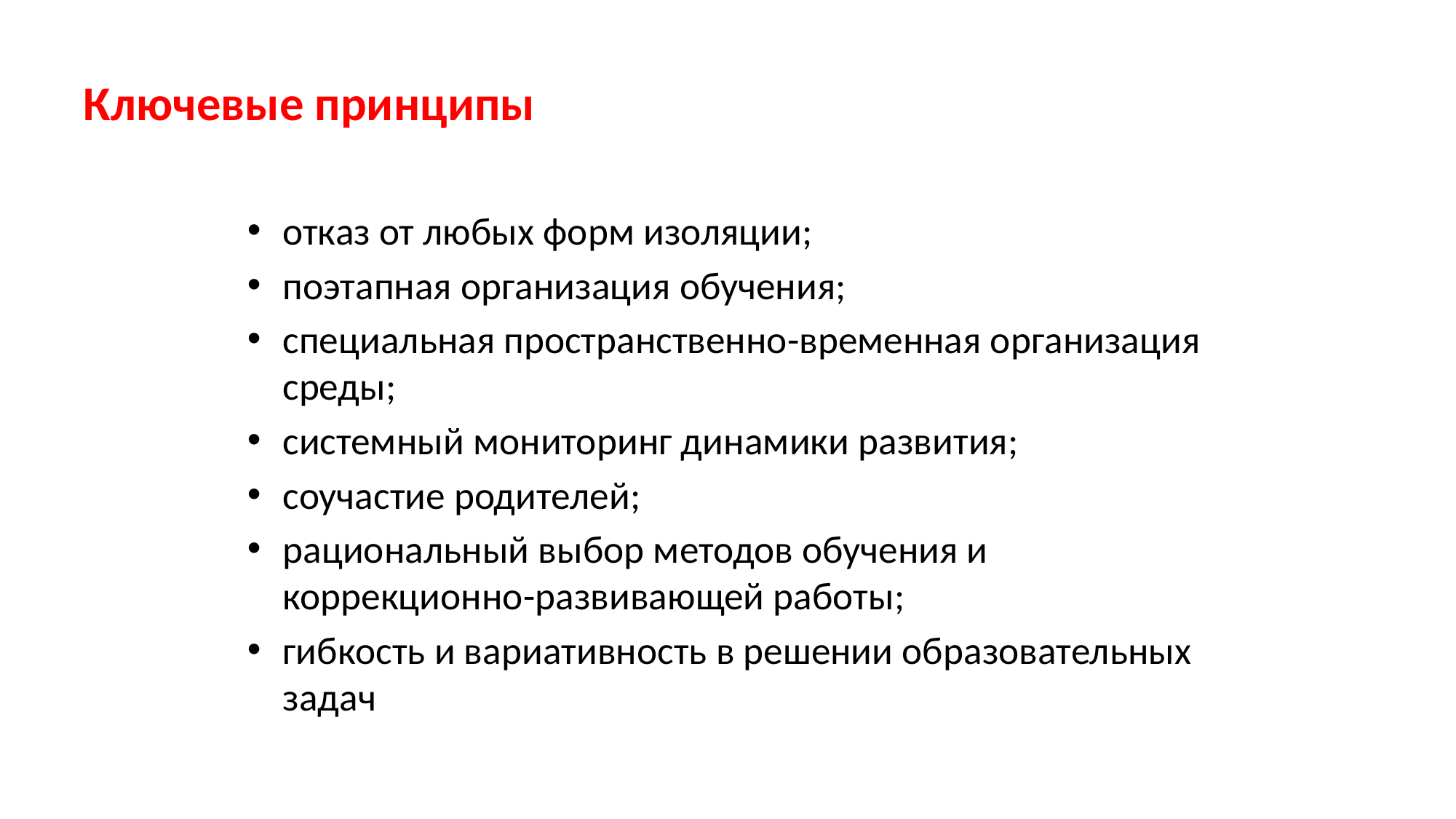

# Ключевые принципы

отказ от любых форм изоляции;
поэтапная организация обучения;
специальная пространственно-временная организация среды;
системный мониторинг динамики развития;
соучастие родителей;
рациональный выбор методов обучения и коррекционно-развивающей работы;
гибкость и вариативность в решении образовательных задач